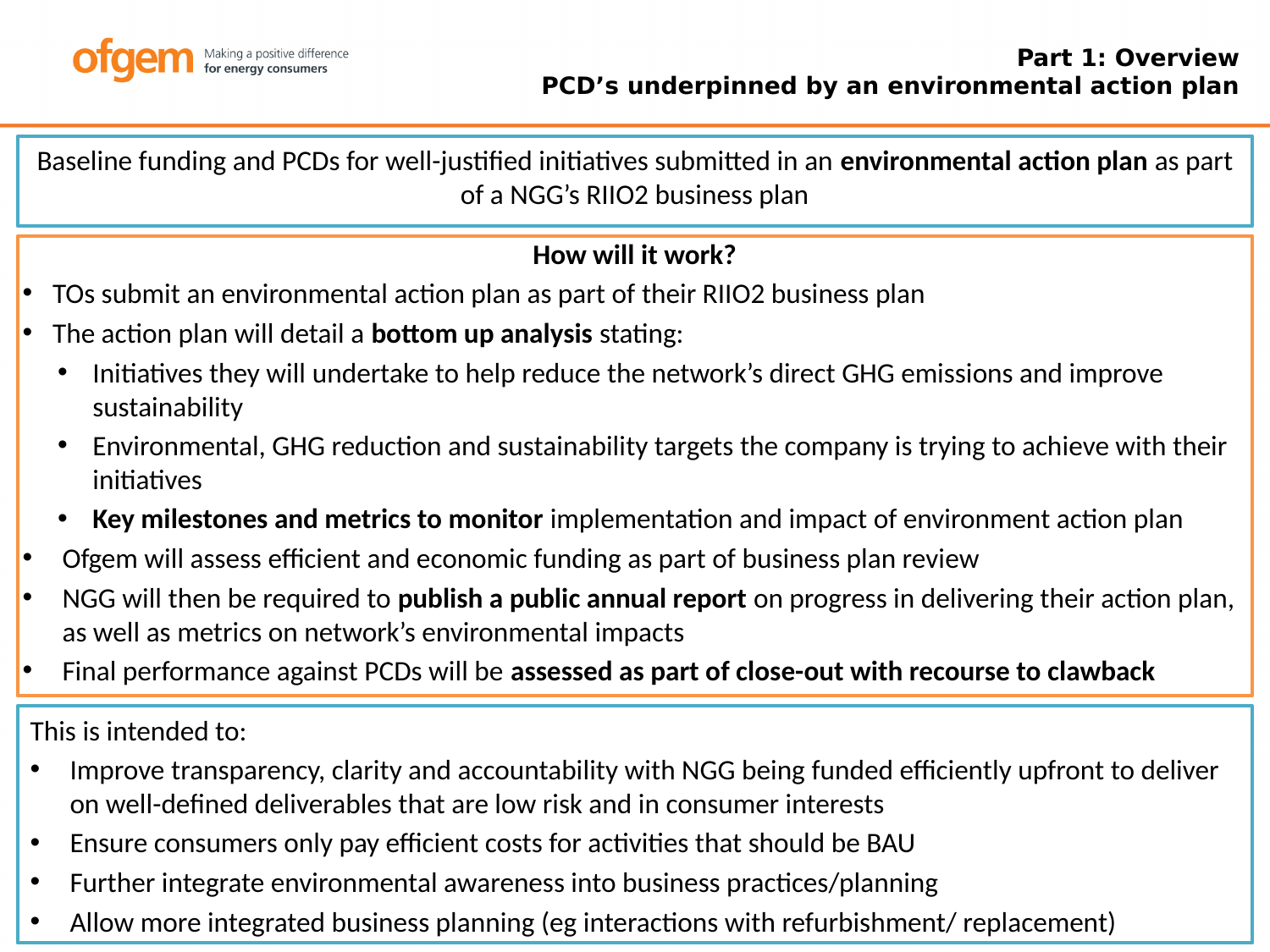

# Part 1: Overview PCD’s underpinned by an environmental action plan
Baseline funding and PCDs for well-justified initiatives submitted in an environmental action plan as part of a NGG’s RIIO2 business plan
How will it work?
TOs submit an environmental action plan as part of their RIIO2 business plan
The action plan will detail a bottom up analysis stating:
Initiatives they will undertake to help reduce the network’s direct GHG emissions and improve sustainability
Environmental, GHG reduction and sustainability targets the company is trying to achieve with their initiatives
Key milestones and metrics to monitor implementation and impact of environment action plan
Ofgem will assess efficient and economic funding as part of business plan review
NGG will then be required to publish a public annual report on progress in delivering their action plan, as well as metrics on network’s environmental impacts
Final performance against PCDs will be assessed as part of close-out with recourse to clawback
This is intended to:
Improve transparency, clarity and accountability with NGG being funded efficiently upfront to deliver on well-defined deliverables that are low risk and in consumer interests
Ensure consumers only pay efficient costs for activities that should be BAU
Further integrate environmental awareness into business practices/planning
Allow more integrated business planning (eg interactions with refurbishment/ replacement)

35